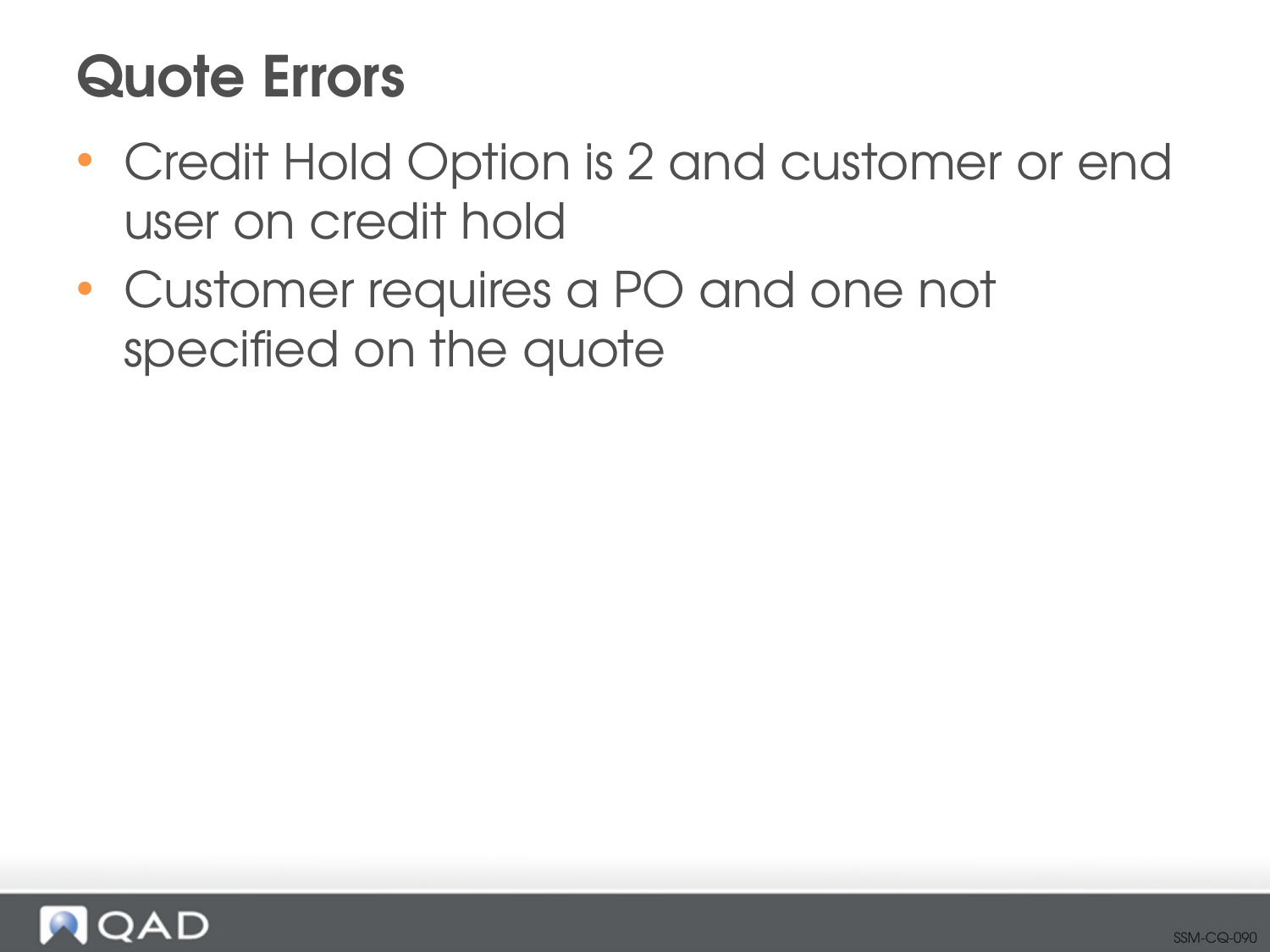

# Quote Errors
Credit Hold Option is 2 and customer or end user on credit hold
Customer requires a PO and one not specified on the quote

SSM-CQ-090